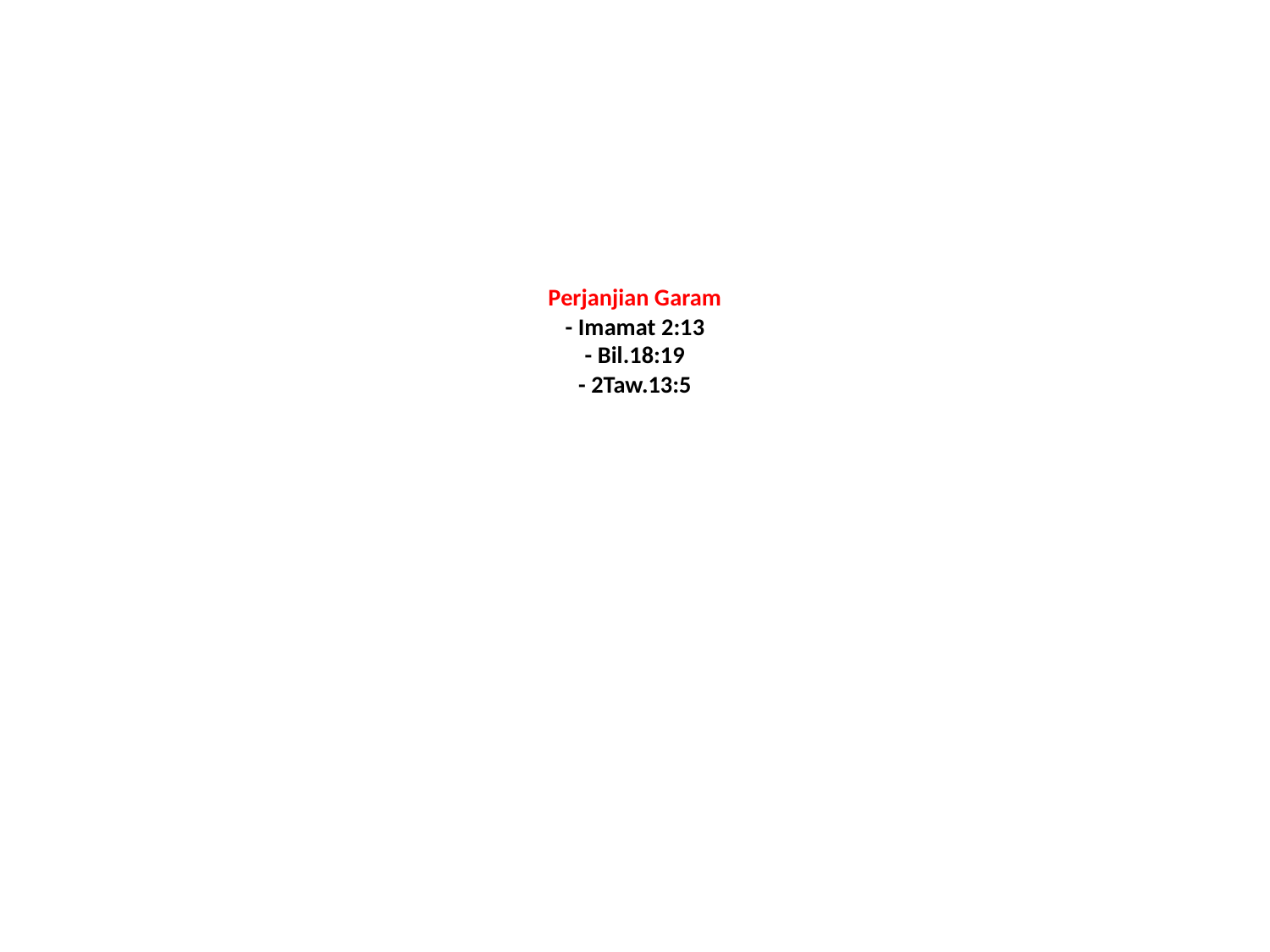

# Perjanjian Garam - Imamat 2:13 - Bil.18:19 - 2Taw.13:5